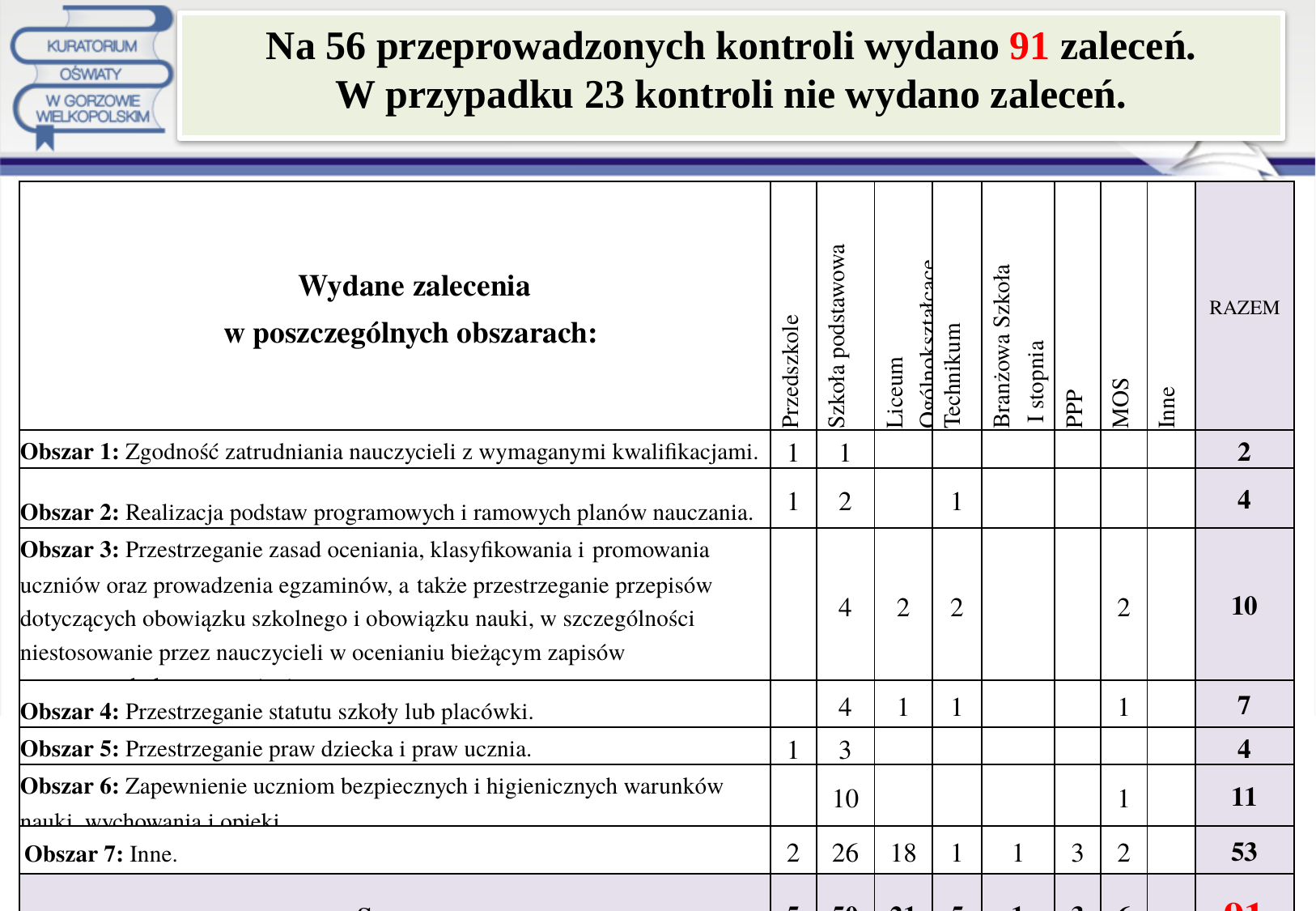

Na 56 przeprowadzonych kontroli wydano 91 zaleceń.
W przypadku 23 kontroli nie wydano zaleceń.

| Wydane zalecenia w poszczególnych obszarach: | Przedszkole | Szkoła podstawowa | Liceum Ogólnokształcące | Technikum | Branżowa Szkoła I stopnia | PPP | MOS | Inne | RAZEM |
| --- | --- | --- | --- | --- | --- | --- | --- | --- | --- |
| Obszar 1: Zgodność zatrudniania nauczycieli z wymaganymi kwalifikacjami. | 1 | 1 |  |  |  |  |  |  | 2 |
| Obszar 2: Realizacja podstaw programowych i ramowych planów nauczania. | 1 | 2 |  | 1 |  |  |  |  | 4 |
| Obszar 3: Przestrzeganie zasad oceniania, klasyfikowania i promowania uczniów oraz prowadzenia egzaminów, a także przestrzeganie przepisów dotyczących obowiązku szkolnego i obowiązku nauki, w szczególności niestosowanie przez nauczycieli w ocenianiu bieżącym zapisów wewnątrzszkolnego oceniania |  | 4 | 2 | 2 |  |  | 2 |  | 10 |
| Obszar 4: Przestrzeganie statutu szkoły lub placówki. |  | 4 | 1 | 1 |  |  | 1 |  | 7 |
| Obszar 5: Przestrzeganie praw dziecka i praw ucznia. | 1 | 3 |  |  |  |  |  |  | 4 |
| Obszar 6: Zapewnienie uczniom bezpiecznych i higienicznych warunków nauki, wychowania i opieki. |  | 10 |  |  |  |  | 1 |  | 11 |
| Obszar 7: Inne. | 2 | 26 | 18 | 1 | 1 | 3 | 2 |  | 53 |
| Suma: | 5 | 50 | 21 | 5 | 1 | 3 | 6 | - | 91 |

09.09.2021
28